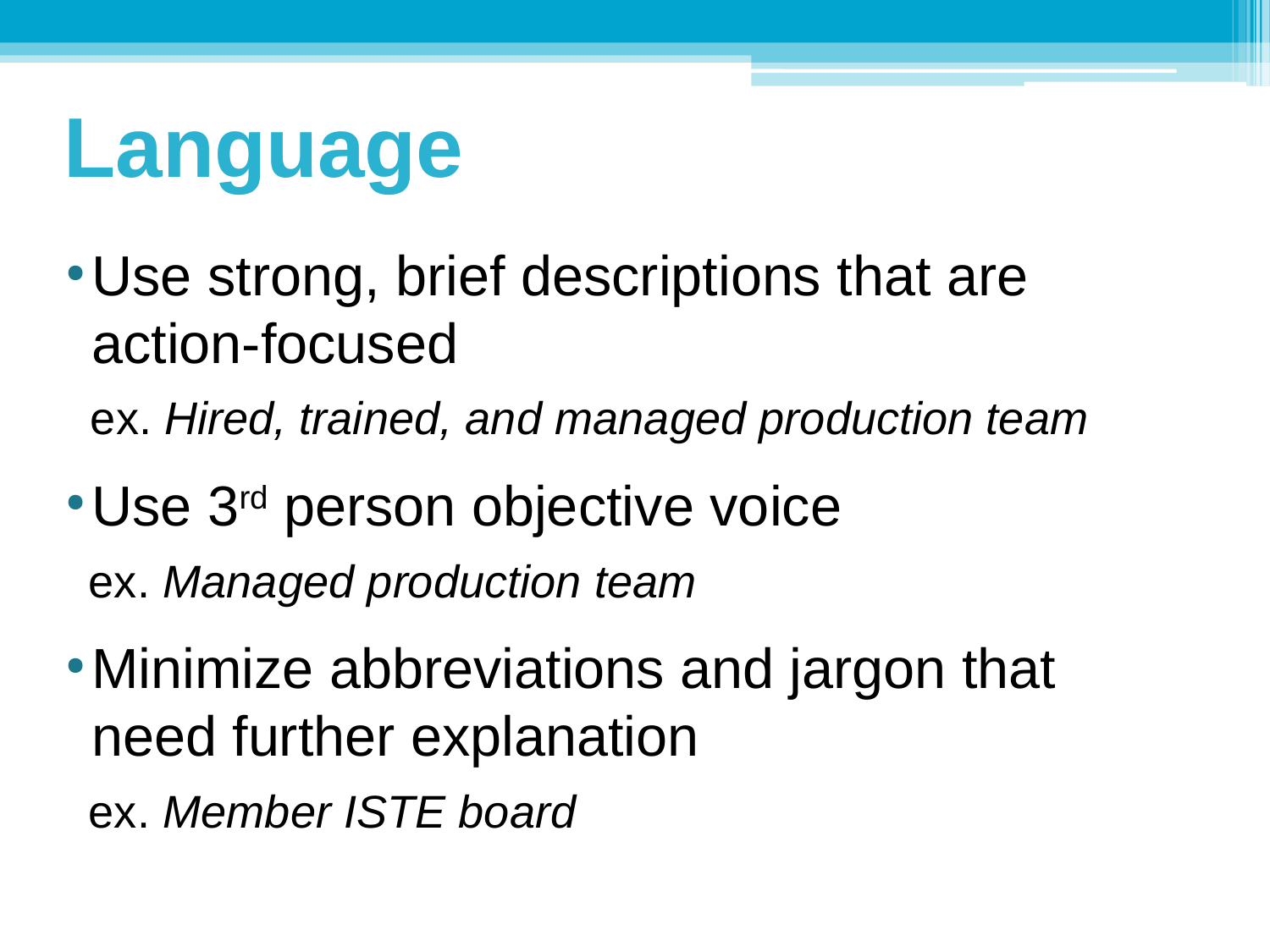

# Language
Use strong, brief descriptions that are  action-focused
  ex. Hired, trained, and managed production team
Use 3rd person objective voice
  ex. Managed production team
Minimize abbreviations and jargon that   need further explanation
  ex. Member ISTE board